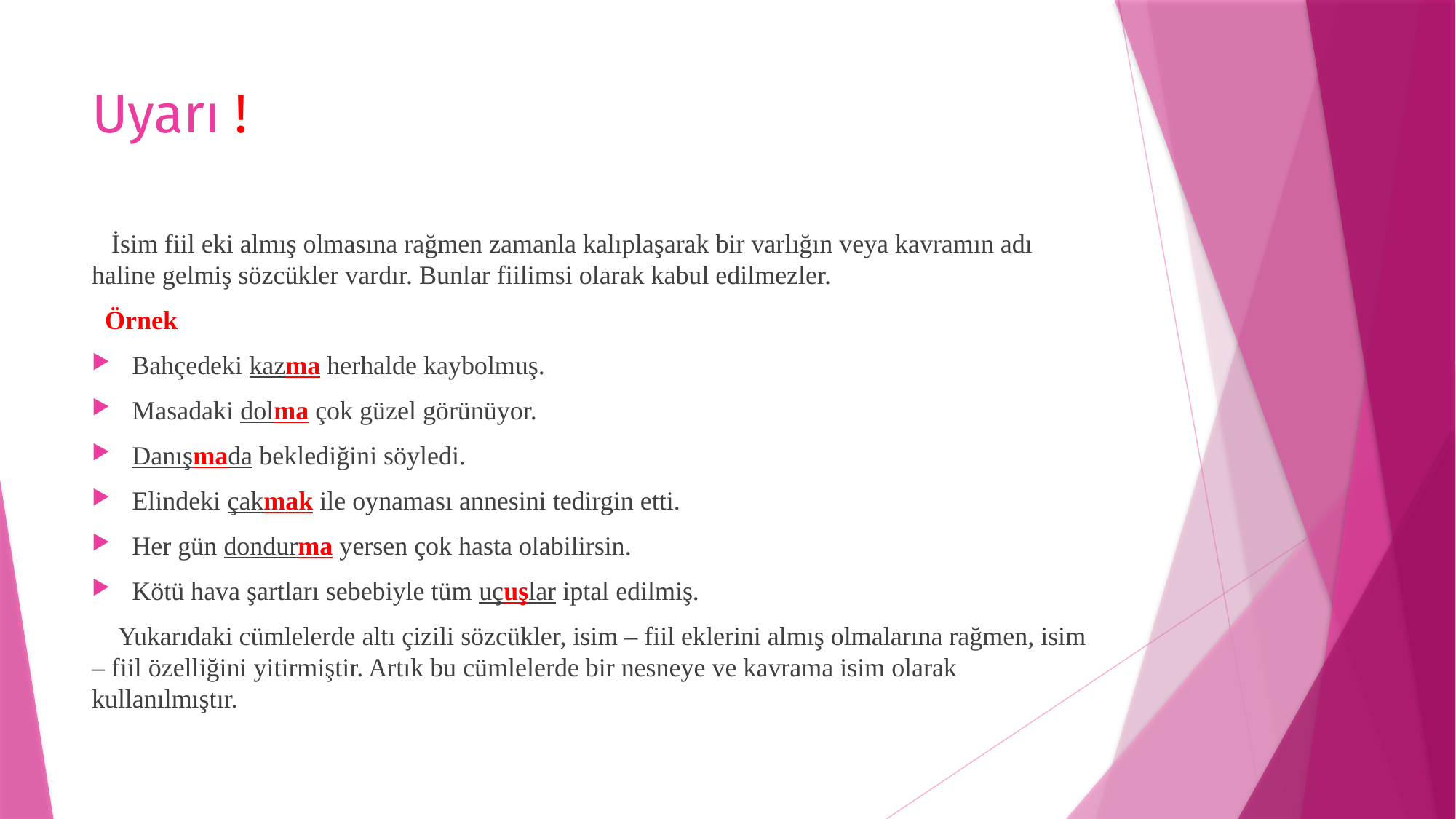

# Uyarı !
   İsim fiil eki almış olmasına rağmen zamanla kalıplaşarak bir varlığın veya kavramın adı haline gelmiş sözcükler vardır. Bunlar fiilimsi olarak kabul edilmezler.
  Örnek
Bahçedeki kazma herhalde kaybolmuş.
Masadaki dolma çok güzel görünüyor.
Danışmada beklediğini söyledi.
Elindeki çakmak ile oynaması annesini tedirgin etti.
Her gün dondurma yersen çok hasta olabilirsin.
Kötü hava şartları sebebiyle tüm uçuşlar iptal edilmiş.
    Yukarıdaki cümlelerde altı çizili sözcükler, isim – fiil eklerini almış olmalarına rağmen, isim – fiil özelliğini yitirmiştir. Artık bu cümlelerde bir nesneye ve kavrama isim olarak kullanılmıştır.